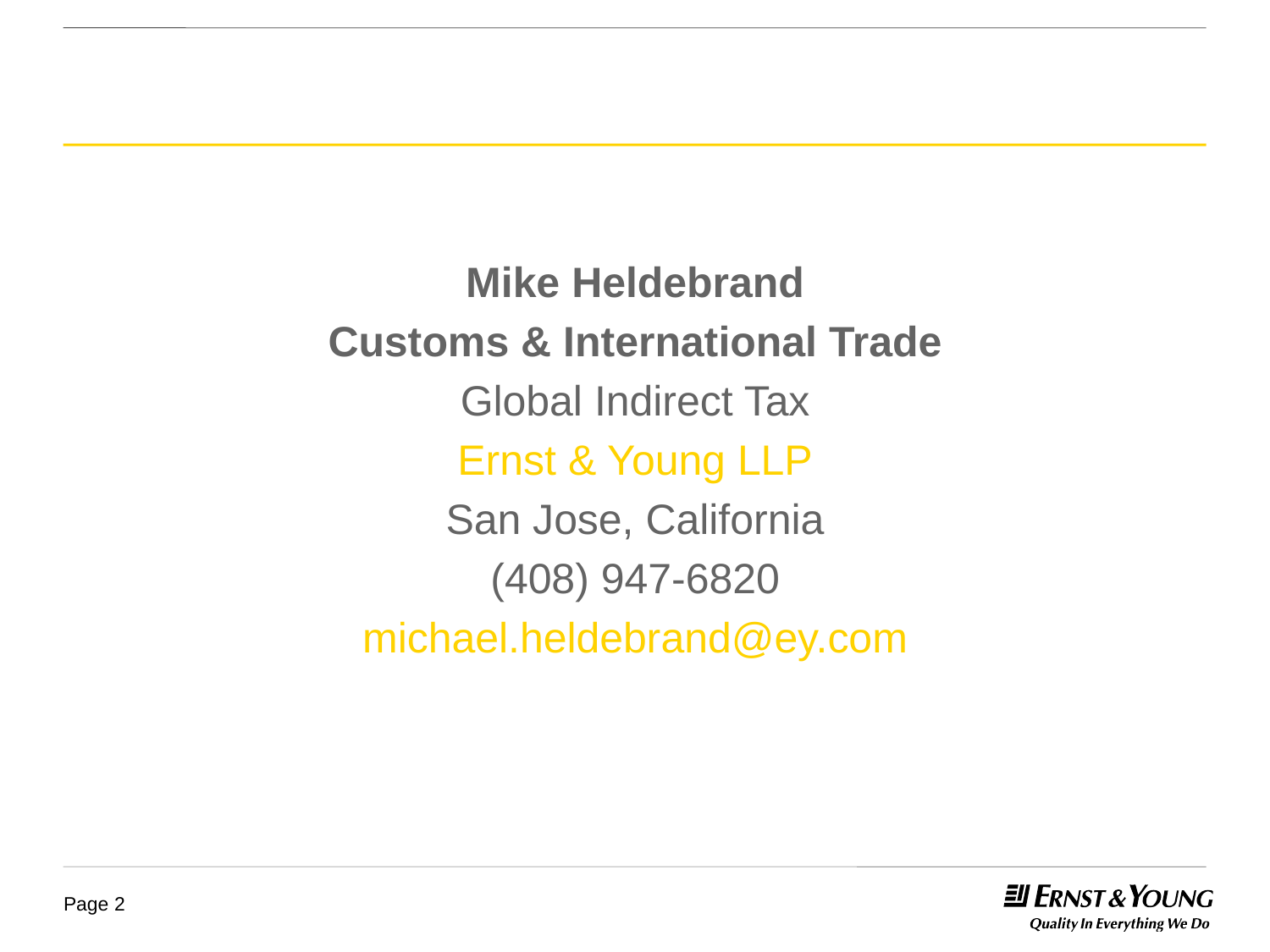

Mike Heldebrand
Customs & International Trade
Global Indirect Tax
Ernst & Young LLP
San Jose, California
(408) 947-6820
michael.heldebrand@ey.com